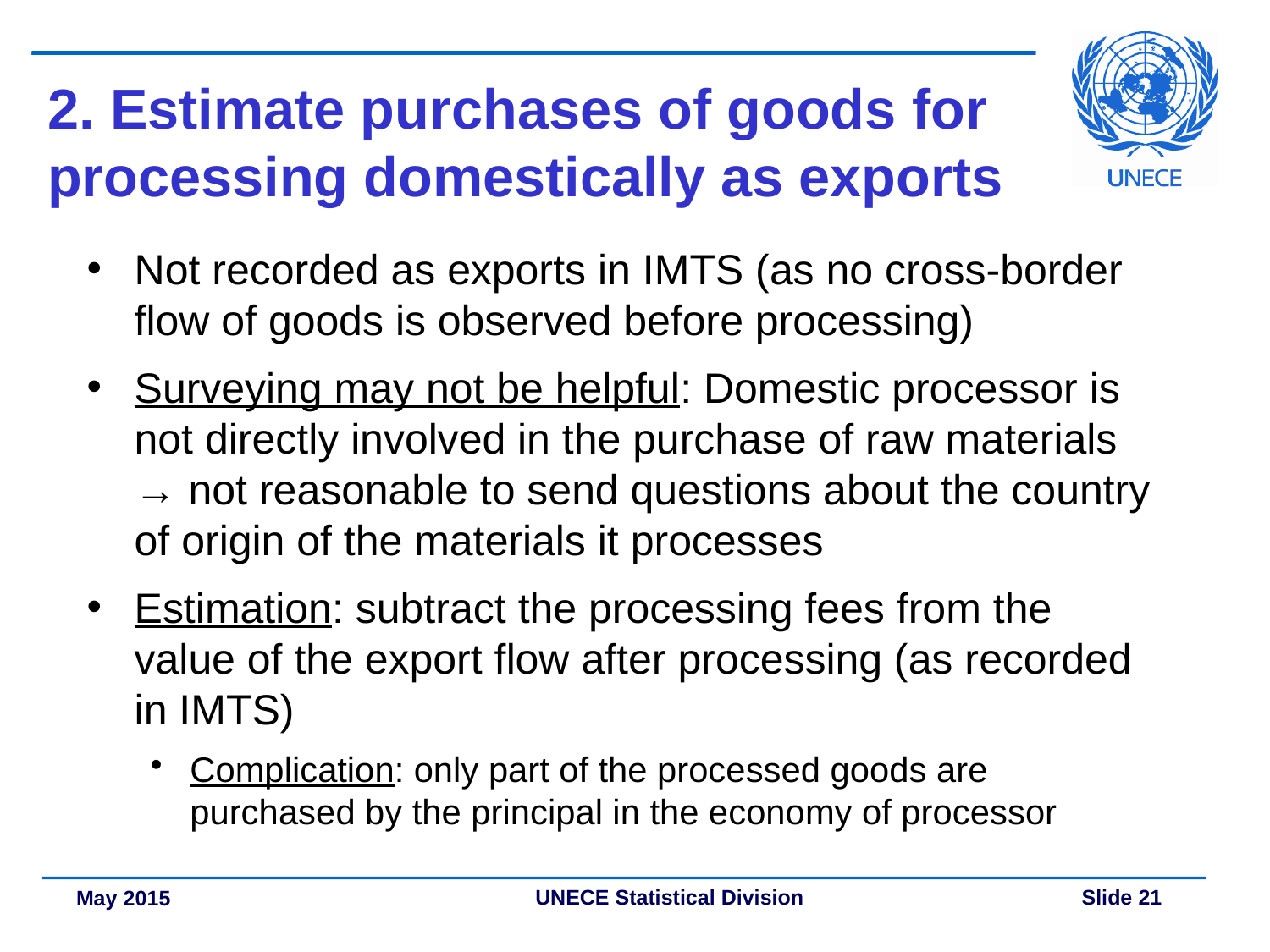

# 2. Estimate purchases of goods for processing domestically as exports
Not recorded as exports in IMTS (as no cross-border flow of goods is observed before processing)
Surveying may not be helpful: Domestic processor is not directly involved in the purchase of raw materials → not reasonable to send questions about the country of origin of the materials it processes
Estimation: subtract the processing fees from the value of the export flow after processing (as recorded in IMTS)
Complication: only part of the processed goods are purchased by the principal in the economy of processor

May 2015